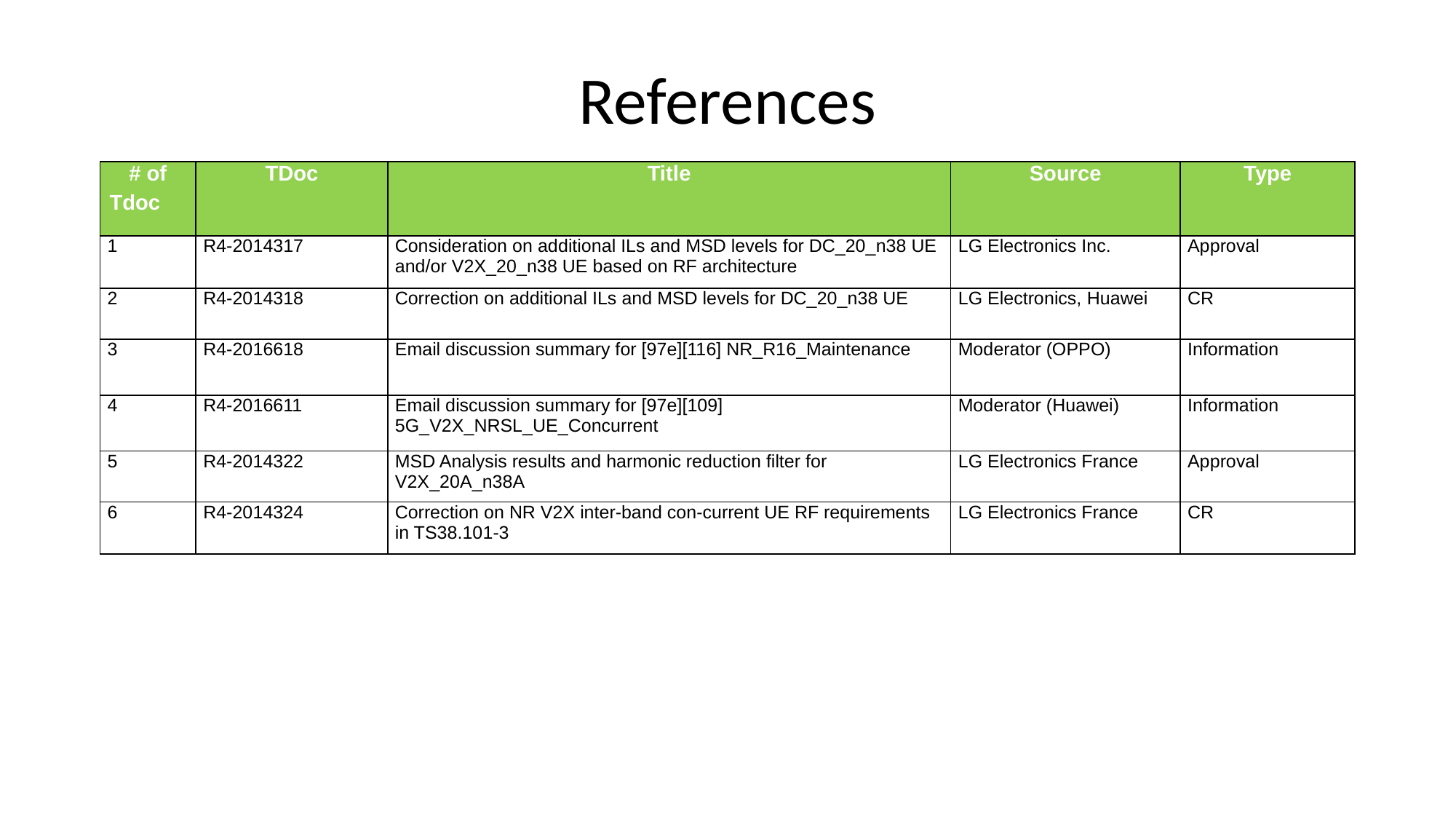

# References
| # of Tdoc | TDoc | Title | Source | Type |
| --- | --- | --- | --- | --- |
| 1 | R4-2014317 | Consideration on additional ILs and MSD levels for DC\_20\_n38 UE and/or V2X\_20\_n38 UE based on RF architecture | LG Electronics Inc. | Approval |
| 2 | R4-2014318 | Correction on additional ILs and MSD levels for DC\_20\_n38 UE | LG Electronics, Huawei | CR |
| 3 | R4-2016618 | Email discussion summary for [97e][116] NR\_R16\_Maintenance | Moderator (OPPO) | Information |
| 4 | R4-2016611 | Email discussion summary for [97e][109] 5G\_V2X\_NRSL\_UE\_Concurrent | Moderator (Huawei) | Information |
| 5 | R4-2014322 | MSD Analysis results and harmonic reduction filter for V2X\_20A\_n38A | LG Electronics France | Approval |
| 6 | R4-2014324 | Correction on NR V2X inter-band con-current UE RF requirements in TS38.101-3 | LG Electronics France | CR |